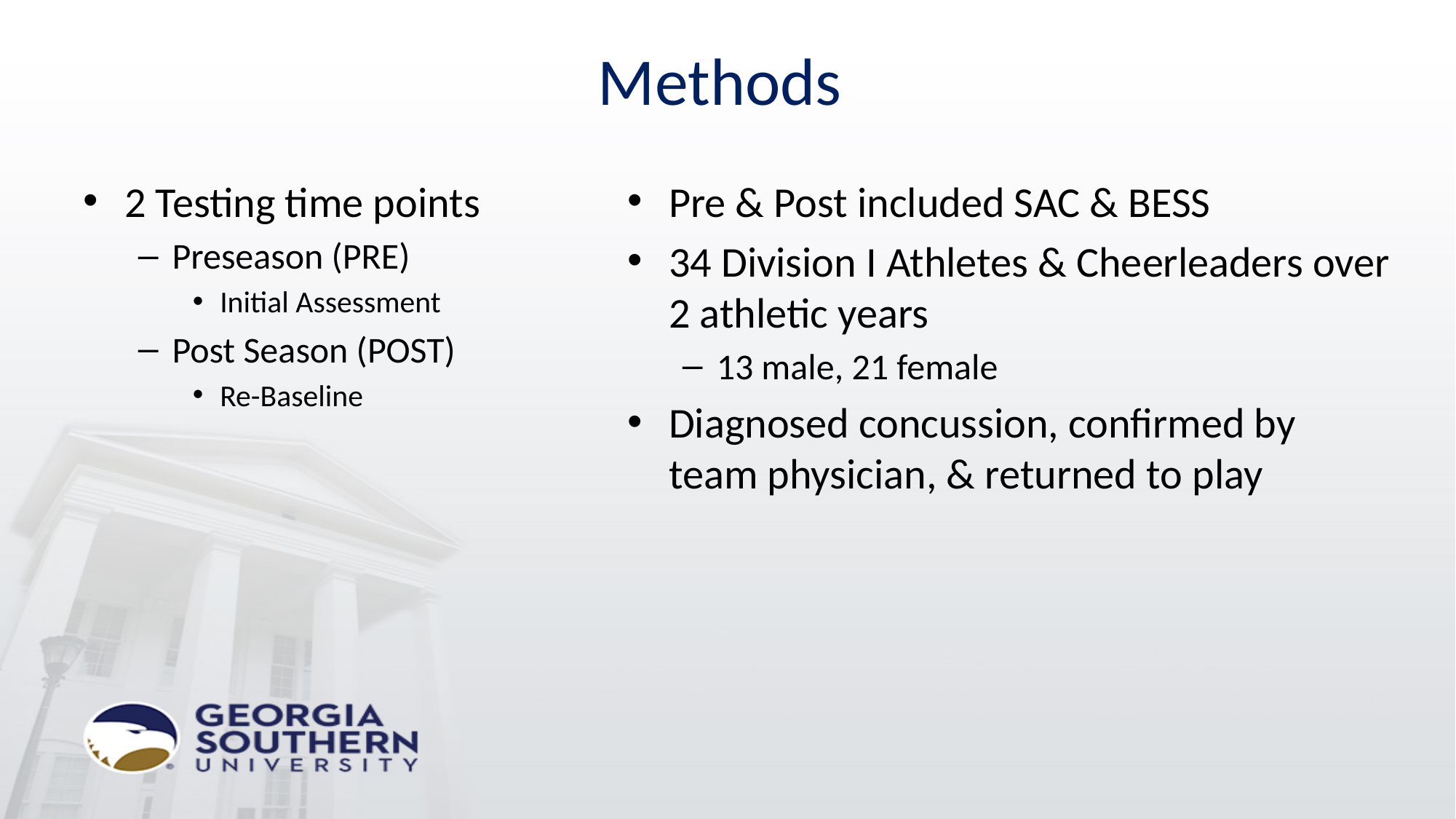

# Methods
2 Testing time points
Preseason (PRE)
Initial Assessment
Post Season (POST)
Re-Baseline
Pre & Post included SAC & BESS
34 Division I Athletes & Cheerleaders over 2 athletic years
13 male, 21 female
Diagnosed concussion, confirmed by team physician, & returned to play